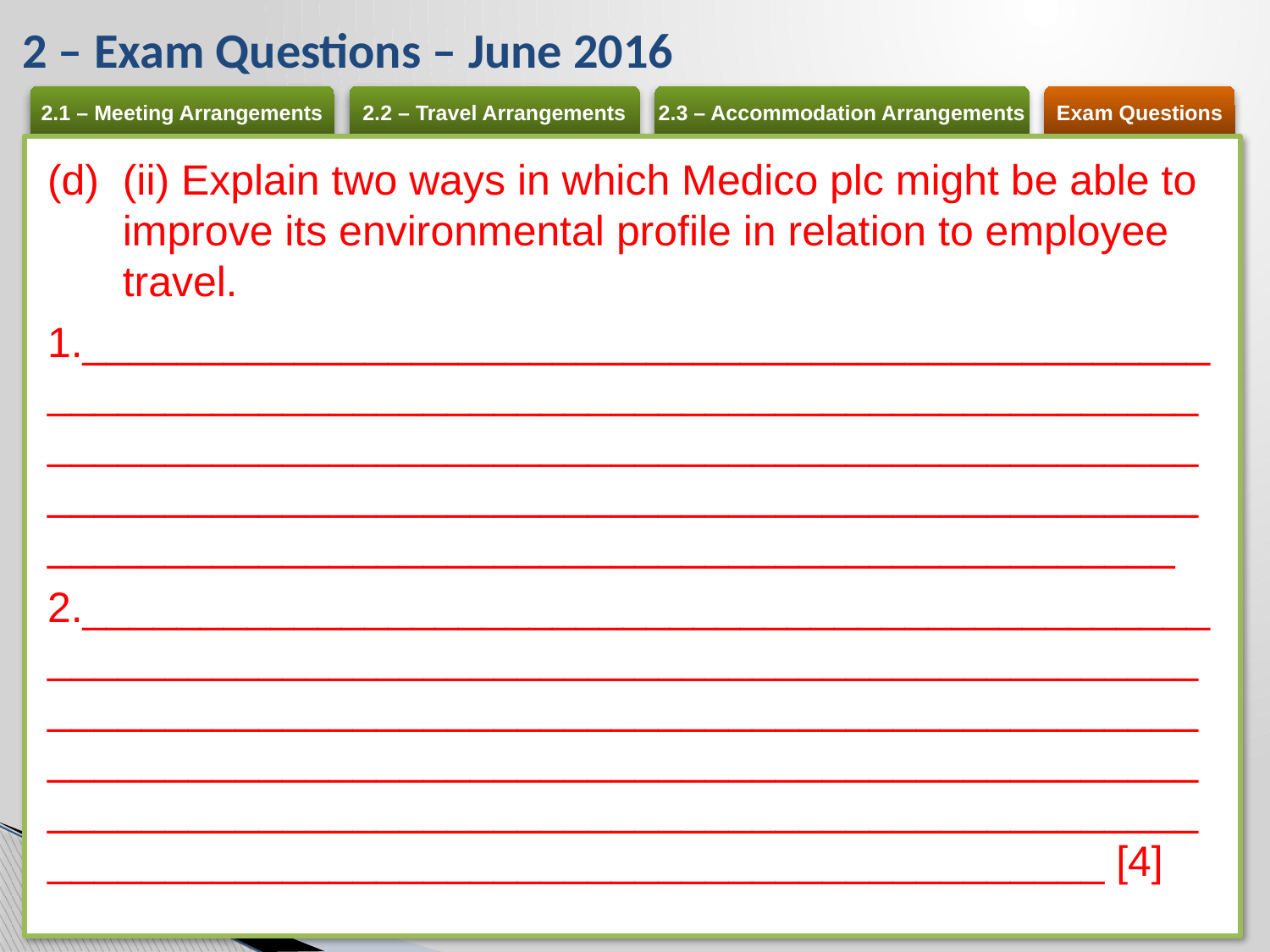

# 2 – Exam Questions – June 2016
(ii) Explain two ways in which Medico plc might be able to improve its environmental profile in relation to employee travel.
1.___________________________________________________________________________________________________________________________________________________________________________________________________________________________________________________
2._________________________________________________________________________________________________________________________________________________________________________________________________________________________________________________________________________________________________ [4]